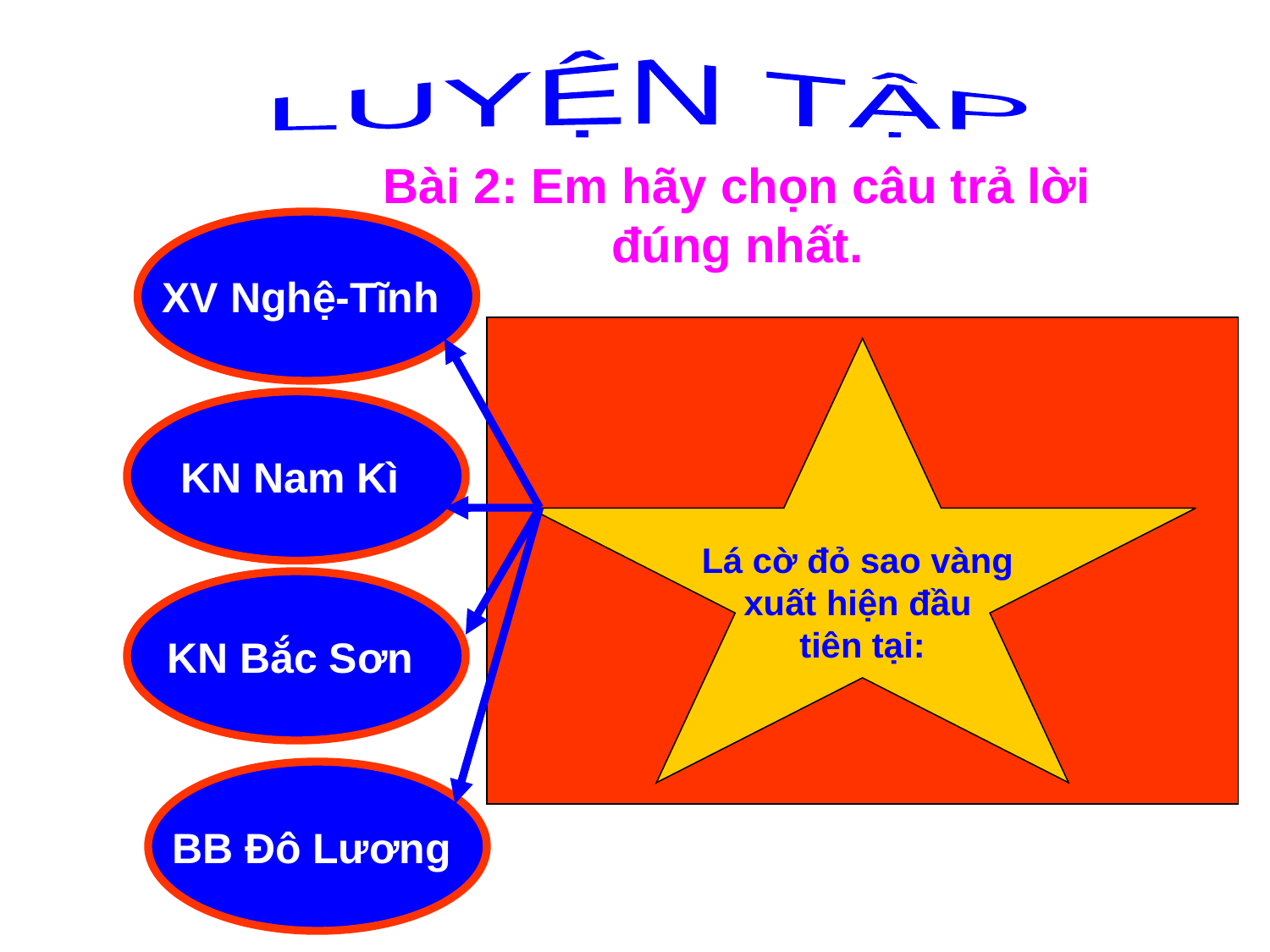

LUYỆN TẬP
Bài 2: Em hãy chọn câu trả lời đúng nhất.
XV Nghệ-Tĩnh

Lá cờ đỏ sao vàng
xuất hiện đầu
tiên tại:

KN Nam Kì

KN Bắc Sơn
BB Đô Lương